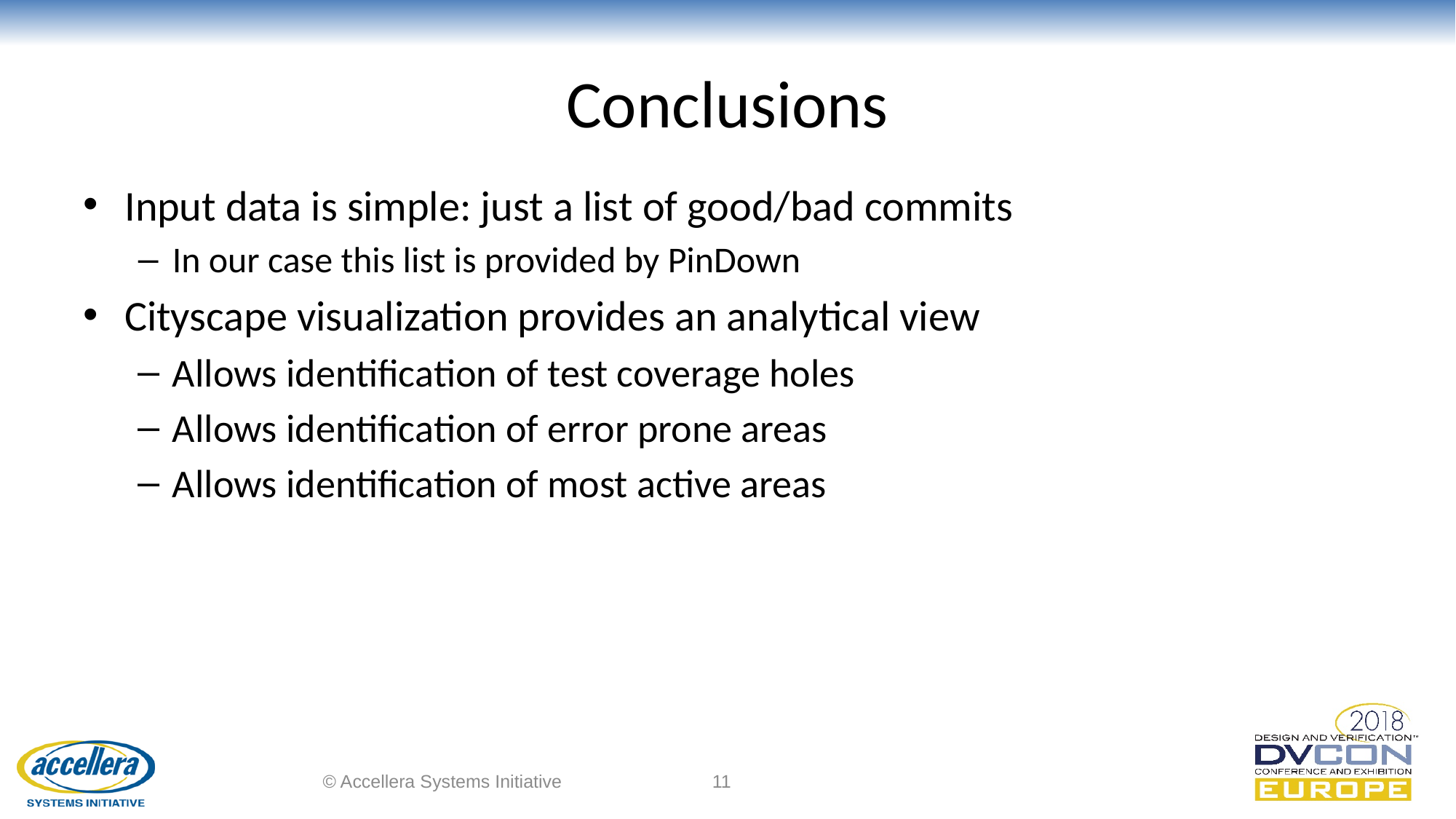

# Conclusions
Input data is simple: just a list of good/bad commits
In our case this list is provided by PinDown
Cityscape visualization provides an analytical view
Allows identification of test coverage holes
Allows identification of error prone areas
Allows identification of most active areas

© Accellera Systems Initiative
11